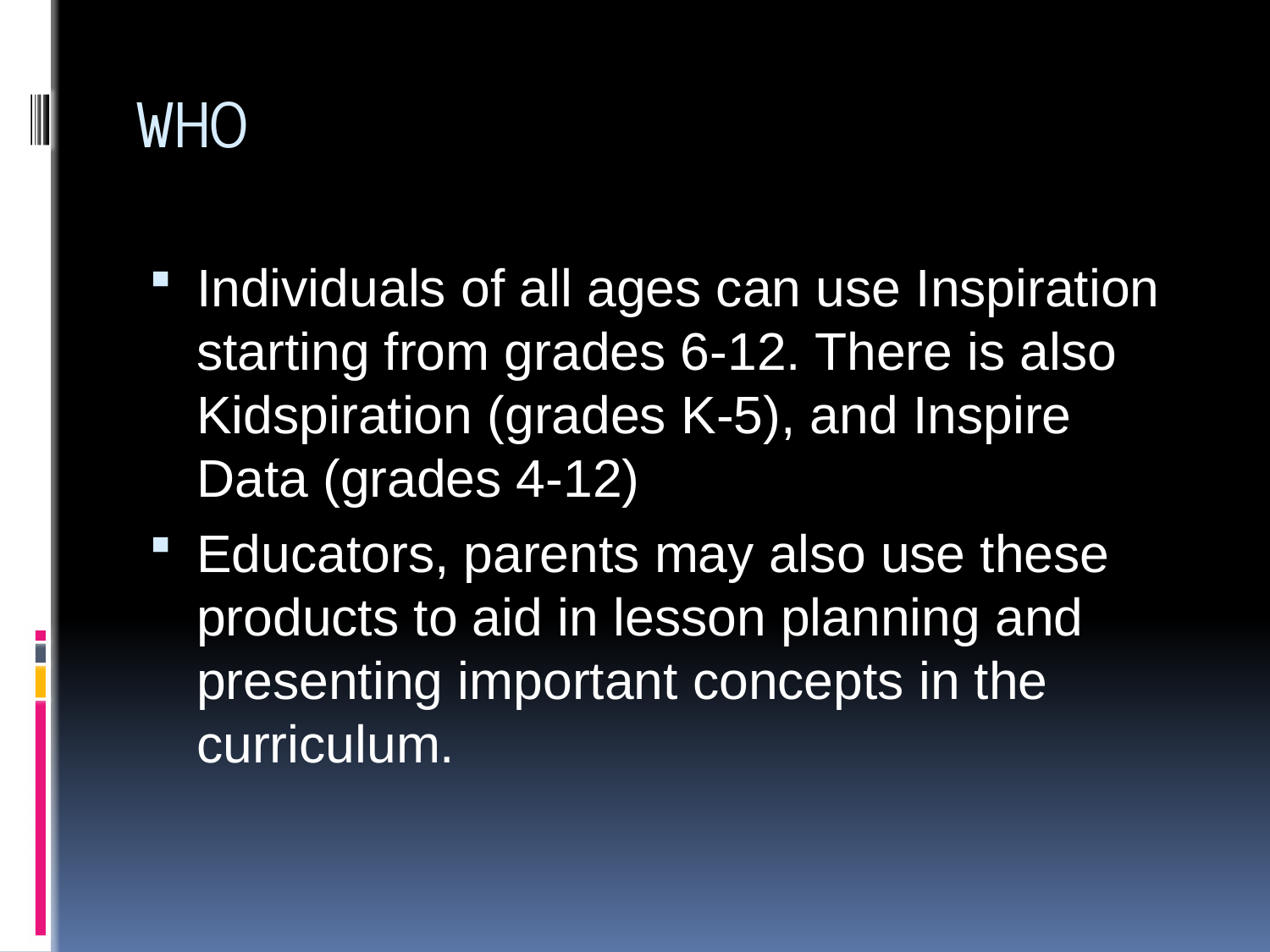

# WHO
Individuals of all ages can use Inspiration starting from grades 6-12. There is also Kidspiration (grades K-5), and Inspire Data (grades 4-12)
Educators, parents may also use these products to aid in lesson planning and presenting important concepts in the curriculum.